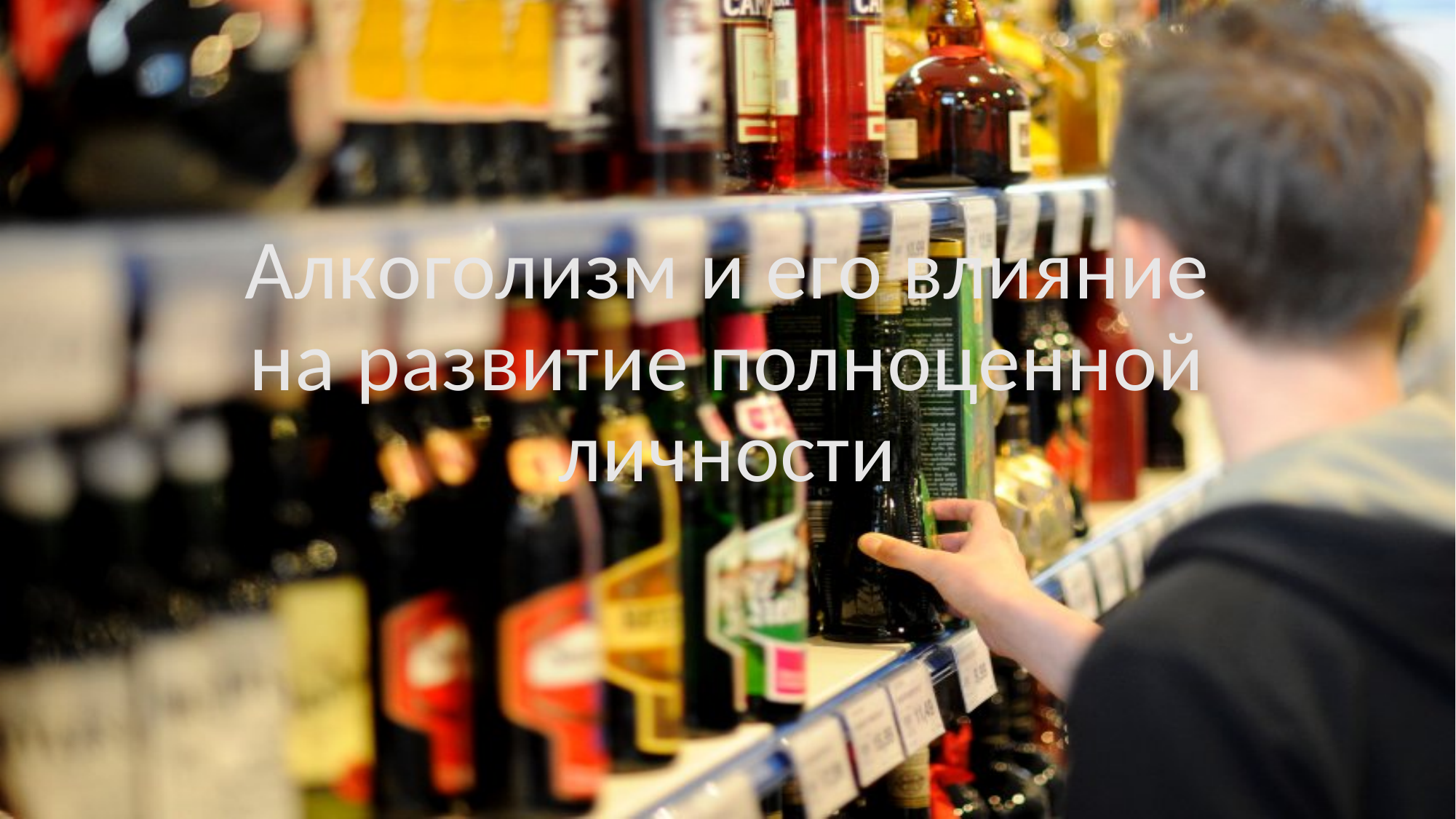

# Алкоголизм и его влияние на развитие полноценной личности